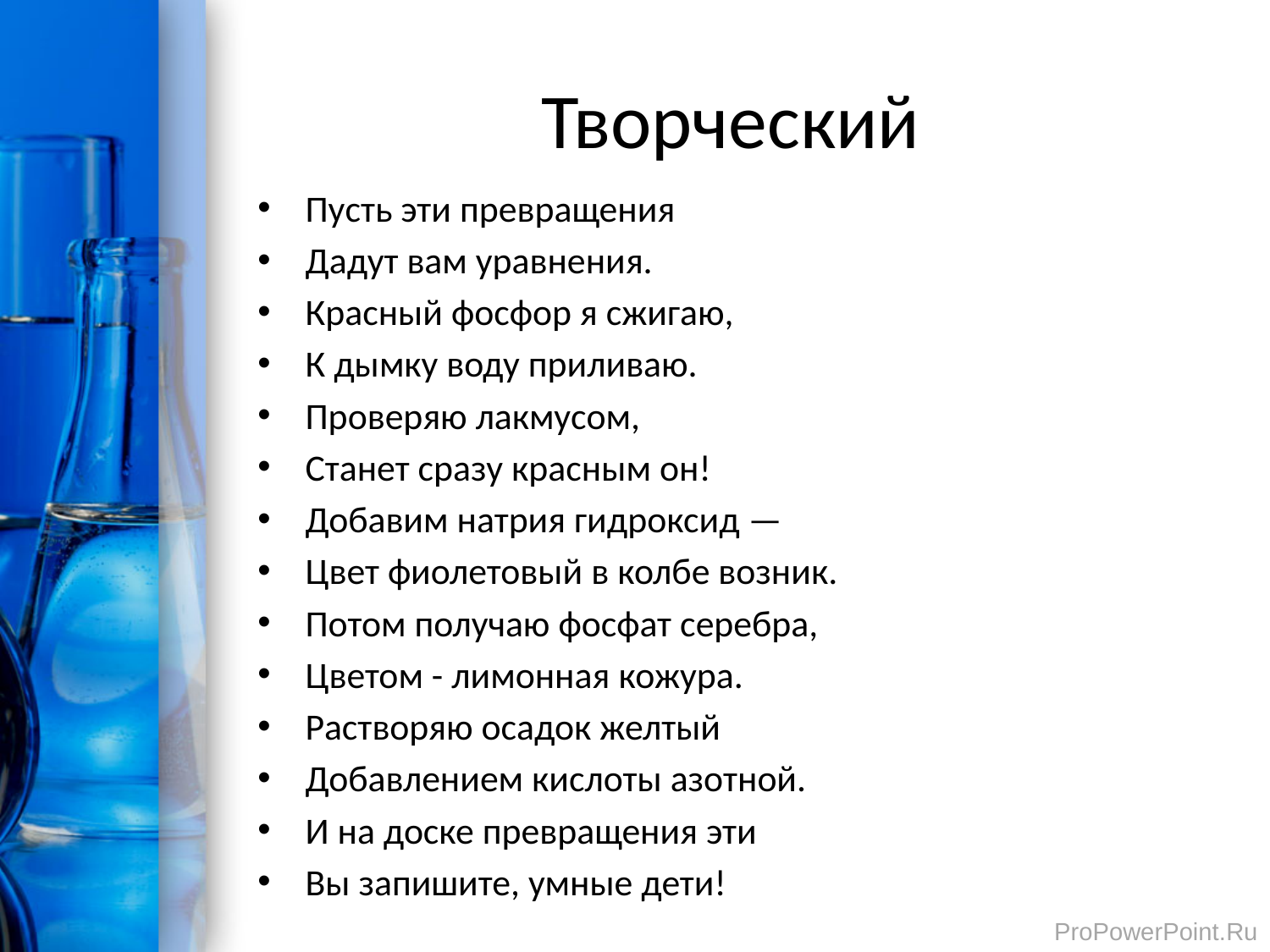

# Творческий
Пусть эти превращения
Дадут вам уравнения.
Красный фосфор я сжигаю,
К дымку воду приливаю.
Проверяю лакмусом,
Станет сразу красным он!
Добавим натрия гидроксид —
Цвет фиолетовый в колбе возник.
Потом получаю фосфат серебра,
Цветом - лимонная кожура.
Растворяю осадок желтый
Добавлением кислоты азотной.
И на доске превращения эти
Вы запишите, умные дети!